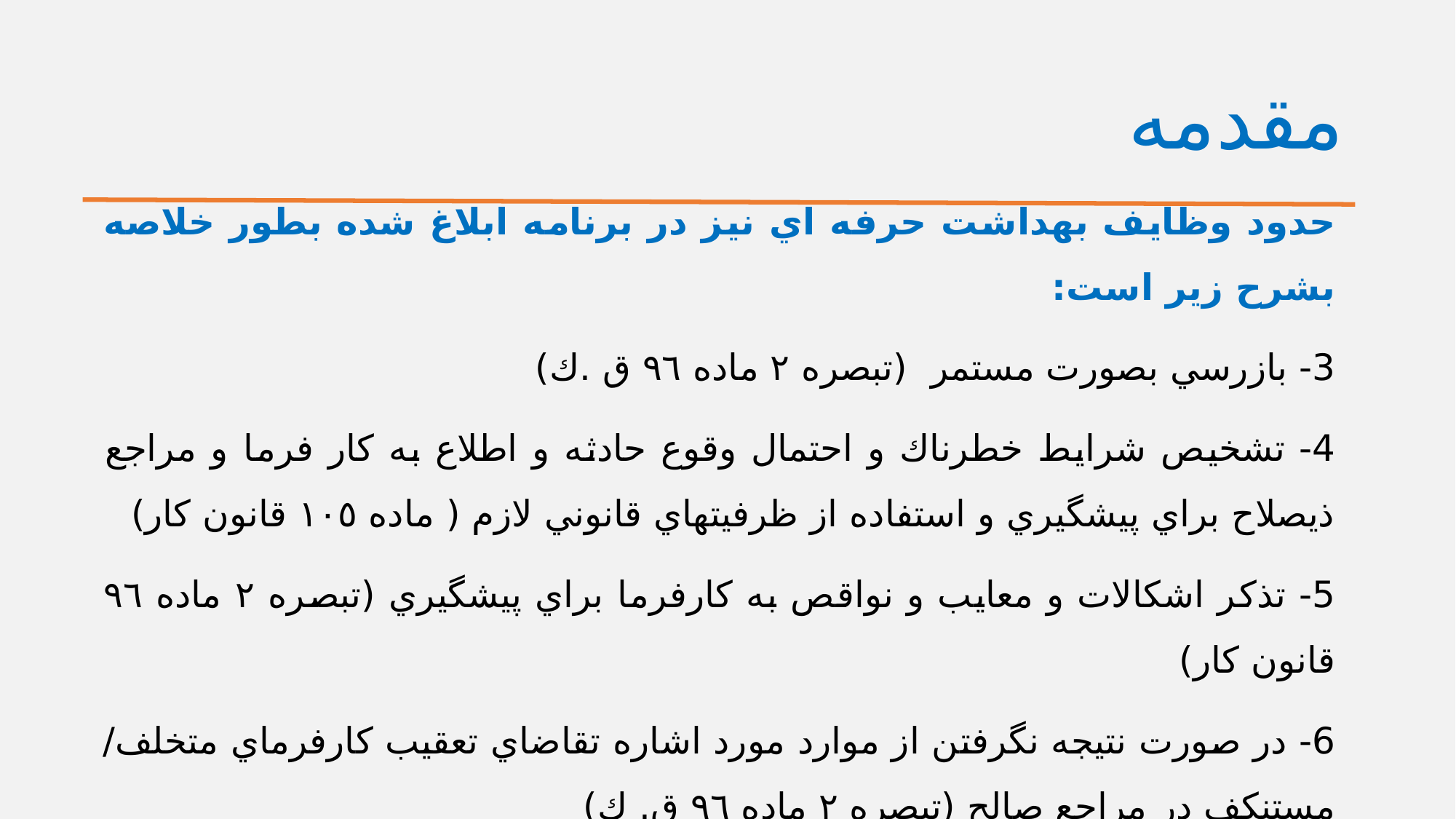

# مقدمه
حدود وظايف بهداشت حرفه اي نيز در برنامه ابلاغ شده بطور خلاصه بشرح زير است:
3- بازرسي بصورت مستمر  (تبصره ٢ ماده ٩٦ ق .ك)
4- تشخيص شرايط خطرناك و احتمال وقوع حادثه و اطلاع به كار فرما و مراجع ذيصلاح براي پيشگيري و استفاده از ظرفيتهاي قانوني لازم ( ماده ١٠٥ قانون كار)
5- تذكر اشكالات و معايب و نواقص به كارفرما براي پيشگيري (تبصره ٢ ماده ٩٦ قانون كار)
6- در صورت نتيجه نگرفتن از موارد مورد اشاره تقاضاي تعقيب كارفرماي متخلف/ مستنكف در مراجع صالح (تبصره ٢ ماده ٩٦ ق. ك)